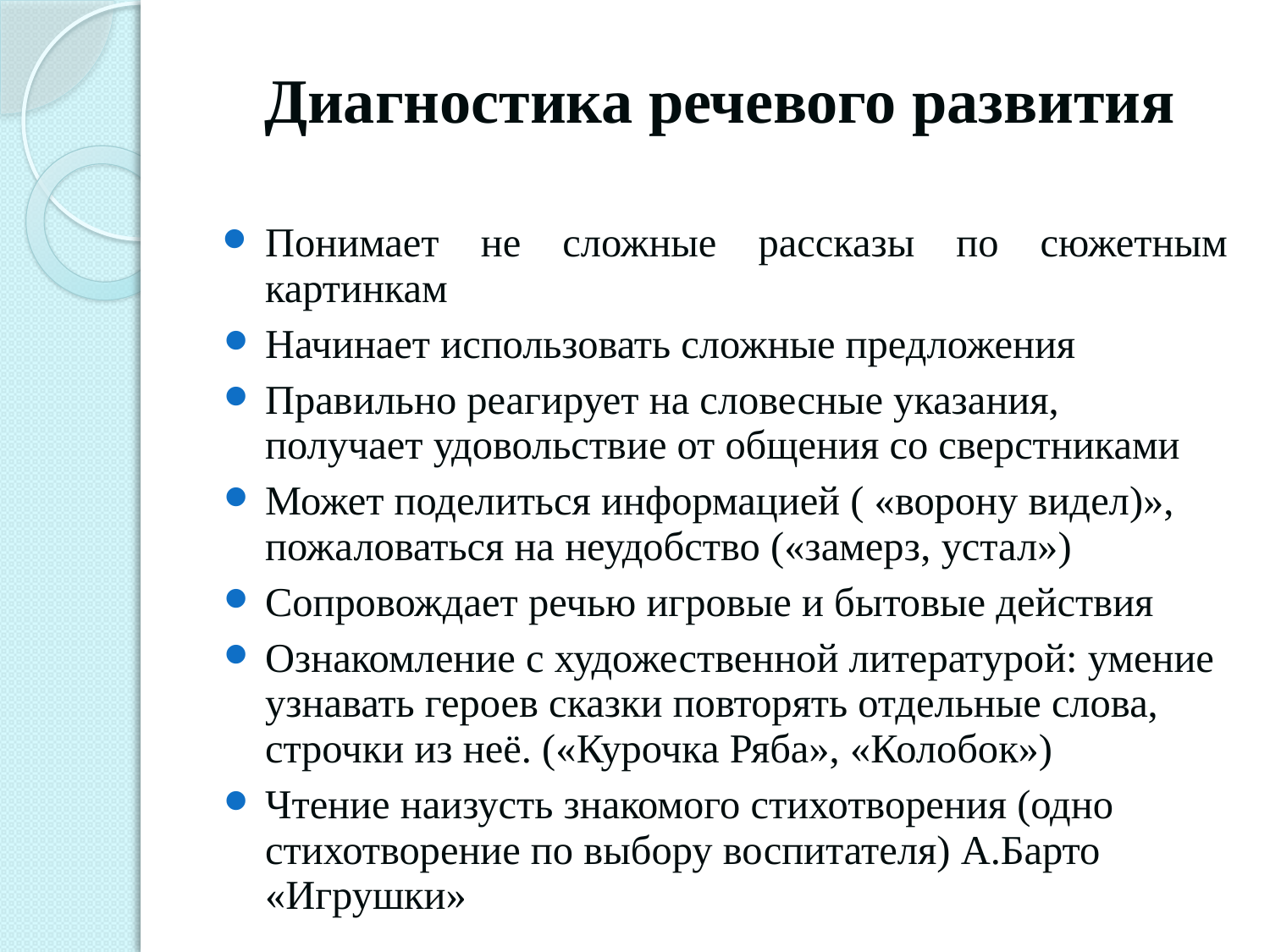

# Диагностика речевого развития

Понимает не сложные рассказы по сюжетным картинкам
Начинает использовать сложные предложения
Правильно реагирует на словесные указания, получает удовольствие от общения со сверстниками
Может поделиться информацией ( «ворону видел)», пожаловаться на неудобство («замерз, устал»)
Сопровождает речью игровые и бытовые действия
Ознакомление с художественной литературой: умение узнавать героев сказки повторять отдельные слова, строчки из неё. («Курочка Ряба», «Колобок»)
Чтение наизусть знакомого стихотворения (одно стихотворение по выбору воспитателя) А.Барто «Игрушки»